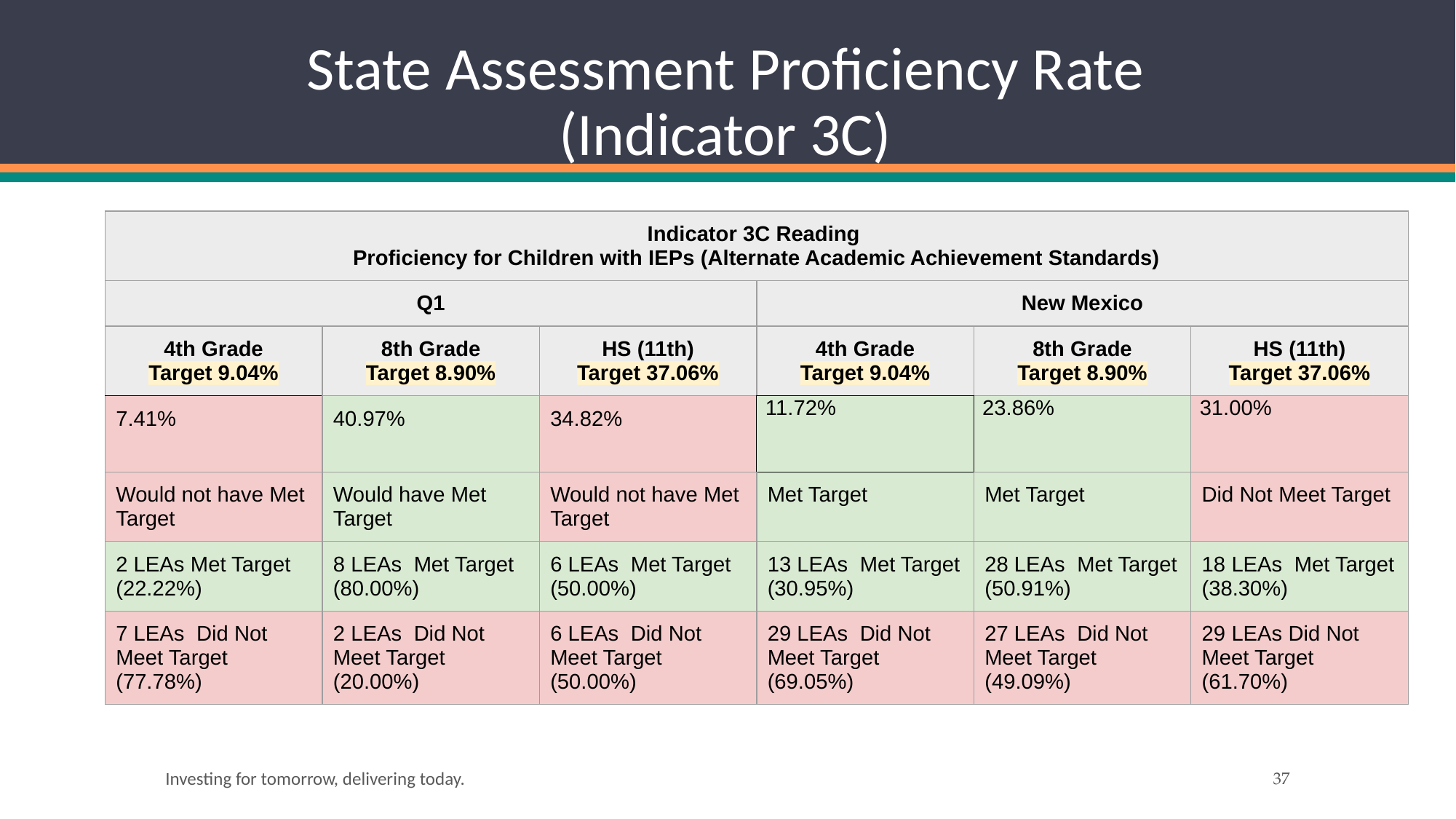

# State Assessment Proficiency Rate (Indicator 3C)
| Indicator 3C Reading Proficiency for Children with IEPs (Alternate Academic Achievement Standards) |  |  |  |  |  |
| --- | --- | --- | --- | --- | --- |
| Q1 |  |  | New Mexico |  |  |
| 4th Grade Target 9.04% | 8th Grade Target 8.90% | HS (11th) Target 37.06% | 4th Grade Target 9.04% | 8th Grade Target 8.90% | HS (11th) Target 37.06% |
| 7.41% | 40.97% | 34.82% | 11.72% | 23.86% | 31.00% |
| Would not have Met Target | Would have Met Target | Would not have Met Target | Met Target | Met Target | Did Not Meet Target |
| 2 LEAs Met Target (22.22%) | 8 LEAs Met Target (80.00%) | 6 LEAs Met Target (50.00%) | 13 LEAs Met Target (30.95%) | 28 LEAs Met Target (50.91%) | 18 LEAs Met Target (38.30%) |
| 7 LEAs Did Not Meet Target (77.78%) | 2 LEAs Did Not Meet Target (20.00%) | 6 LEAs Did Not Meet Target (50.00%) | 29 LEAs Did Not Meet Target (69.05%) | 27 LEAs Did Not Meet Target (49.09%) | 29 LEAs Did Not Meet Target (61.70%) |
Investing for tomorrow, delivering today.
37